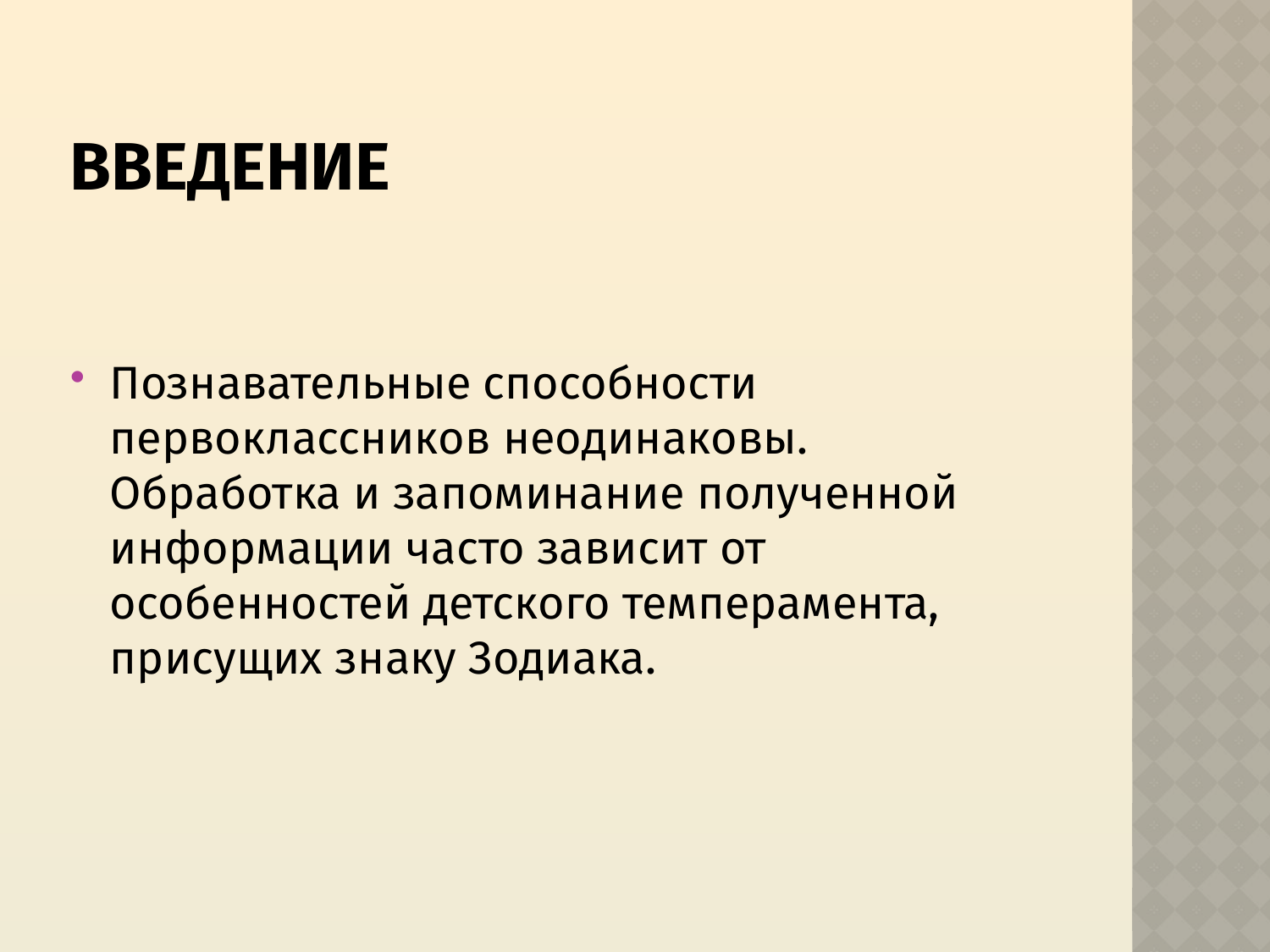

# введение
Познавательные способности первоклассников неодинаковы. Обработка и запоминание полученной информации часто зависит от особенностей детского темперамента, присущих знаку Зодиака.